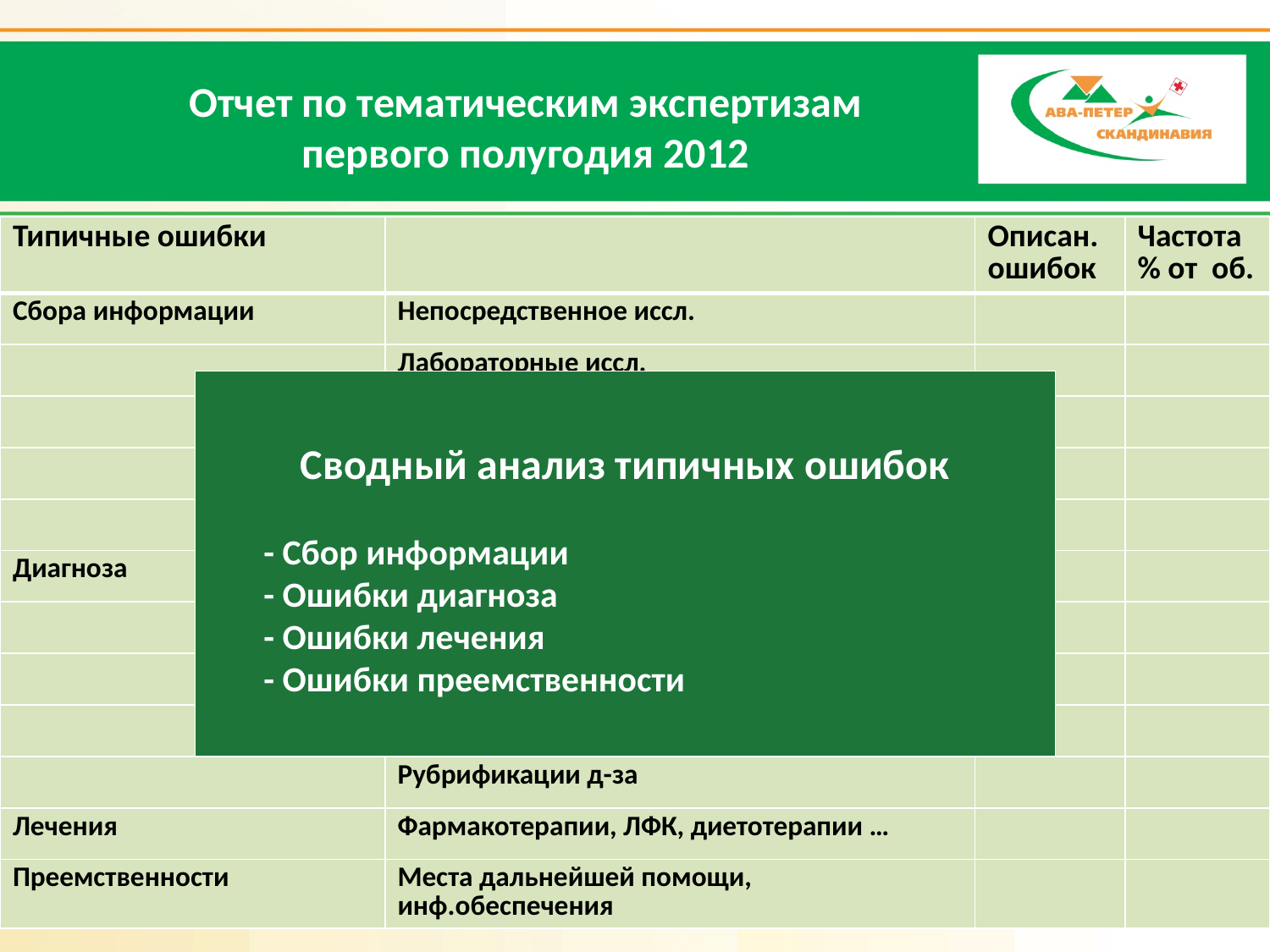

# Отчет по тематическим экспертизам первого полугодия 2012
| Типичные ошибки |  | Описан. ошибок | Частота % от об. |
| --- | --- | --- | --- |
| Сбора информации | Непосредственное иссл. |  |  |
|  | Лабораторные иссл. |  |  |
|  | Инструментальные иссл |  |  |
|  | Консультации специалистов |  |  |
|  | Описание эффекта лечения |  |  |
| Диагноза | Содержание д-за основного заболев. |  |  |
|  | -»- сопутствующего заболевания |  |  |
|  | Времени установления д-за |  |  |
|  | Формулировки д-за |  |  |
|  | Рубрификации д-за |  |  |
| Лечения | Фармакотерапии, ЛФК, диетотерапии … |  |  |
| Преемственности | Места дальнейшей помощи, инф.обеспечения |  |  |

Сводный анализ типичных ошибок

       - Сбор информации
       - Ошибки диагноза
       - Ошибки лечения
       - Ошибки преемственности

19